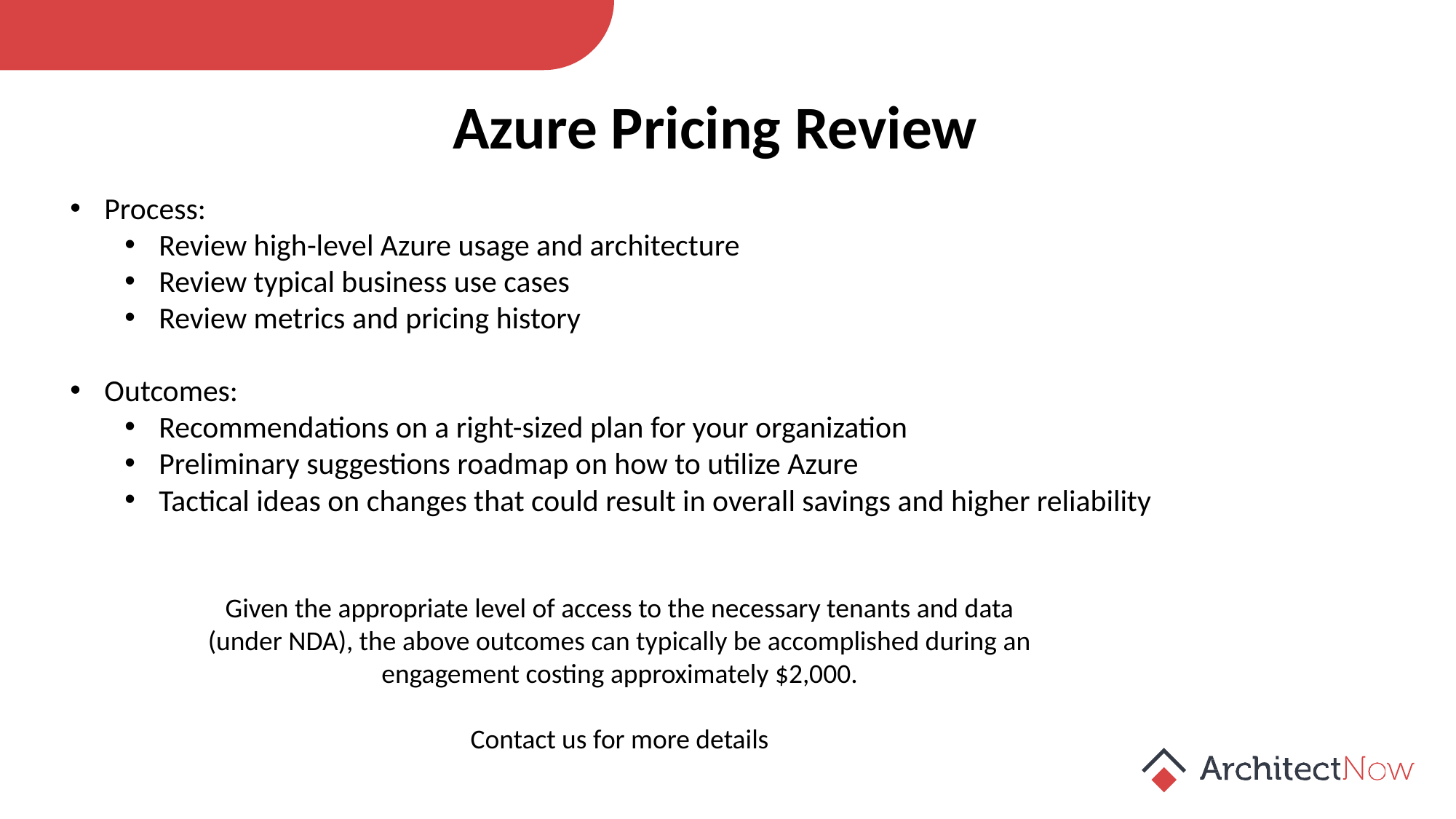

Azure Pricing Review
Process:
Review high-level Azure usage and architecture
Review typical business use cases
Review metrics and pricing history

Outcomes:
Recommendations on a right-sized plan for your organization
Preliminary suggestions roadmap on how to utilize Azure
Tactical ideas on changes that could result in overall savings and higher reliability
Given the appropriate level of access to the necessary tenants and data (under NDA), the above outcomes can typically be accomplished during an engagement costing approximately $2,000.

Contact us for more details